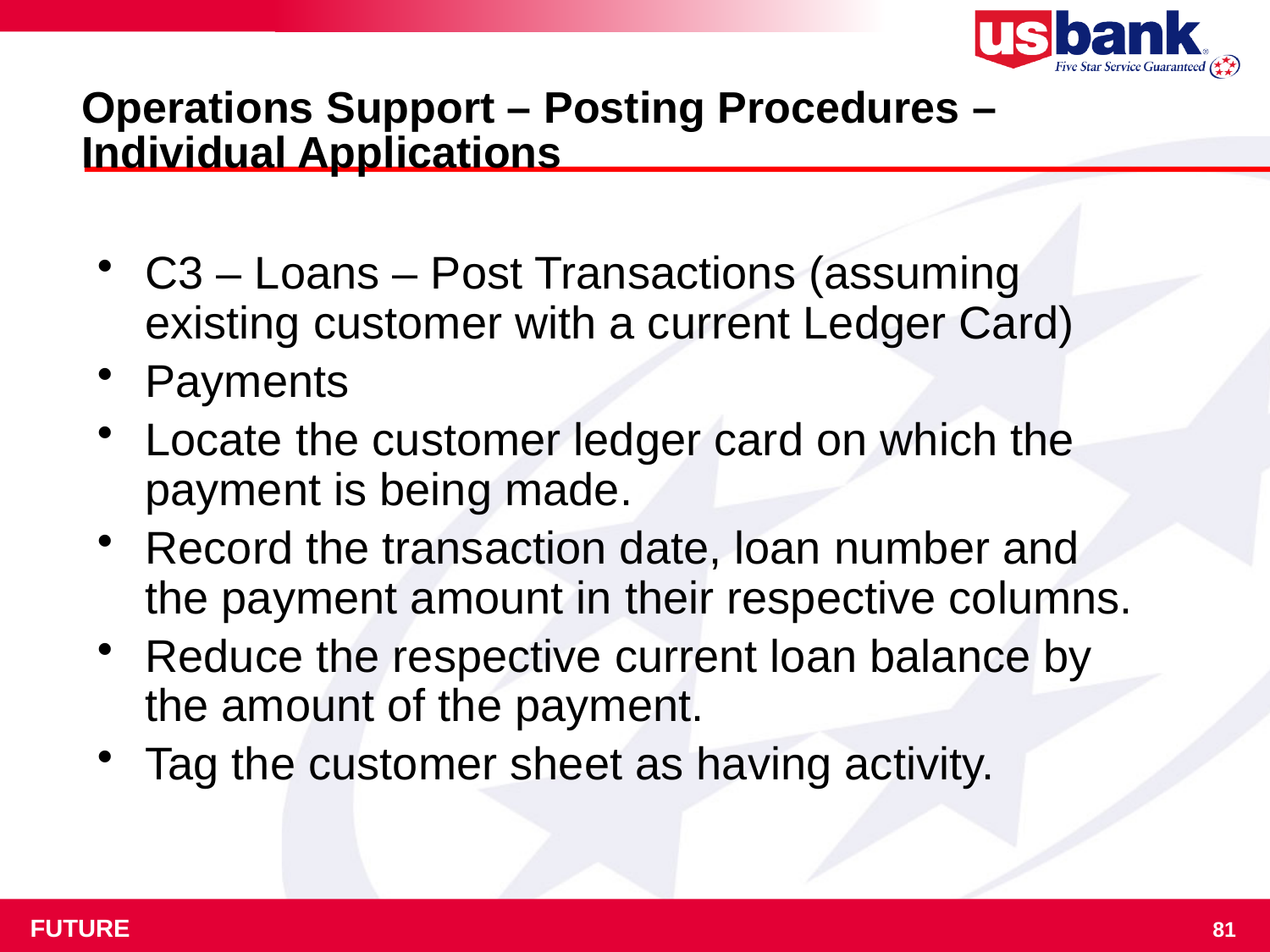

# Operations Support – Posting Procedures – Individual Applications
C3 – Loans – Post Transactions (assuming existing customer with a current Ledger Card)
Payments
Locate the customer ledger card on which the payment is being made.
Record the transaction date, loan number and the payment amount in their respective columns.
Reduce the respective current loan balance by the amount of the payment.
Tag the customer sheet as having activity.